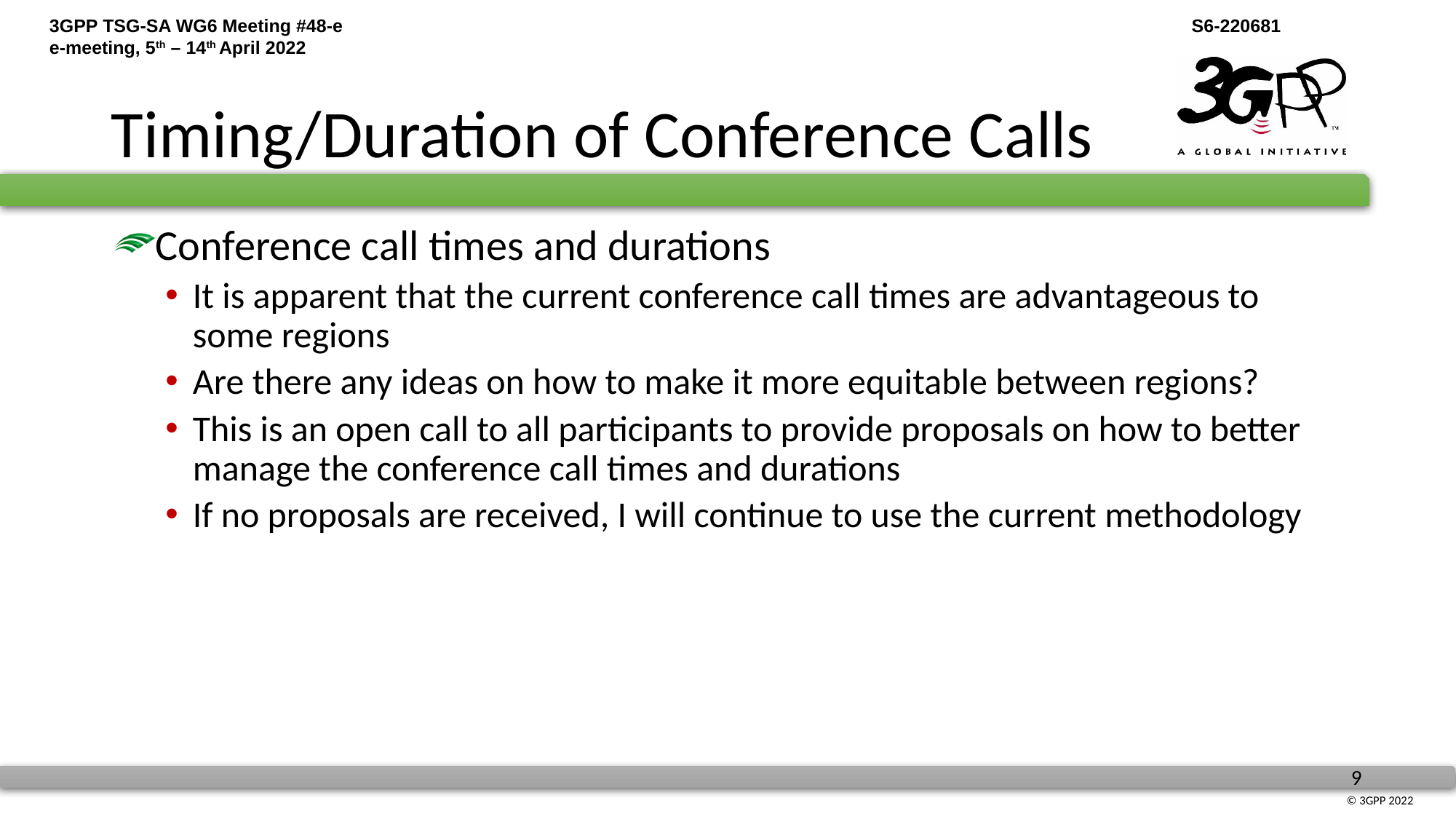

# Timing/Duration of Conference Calls
Conference call times and durations
It is apparent that the current conference call times are advantageous to some regions
Are there any ideas on how to make it more equitable between regions?
This is an open call to all participants to provide proposals on how to better manage the conference call times and durations
If no proposals are received, I will continue to use the current methodology